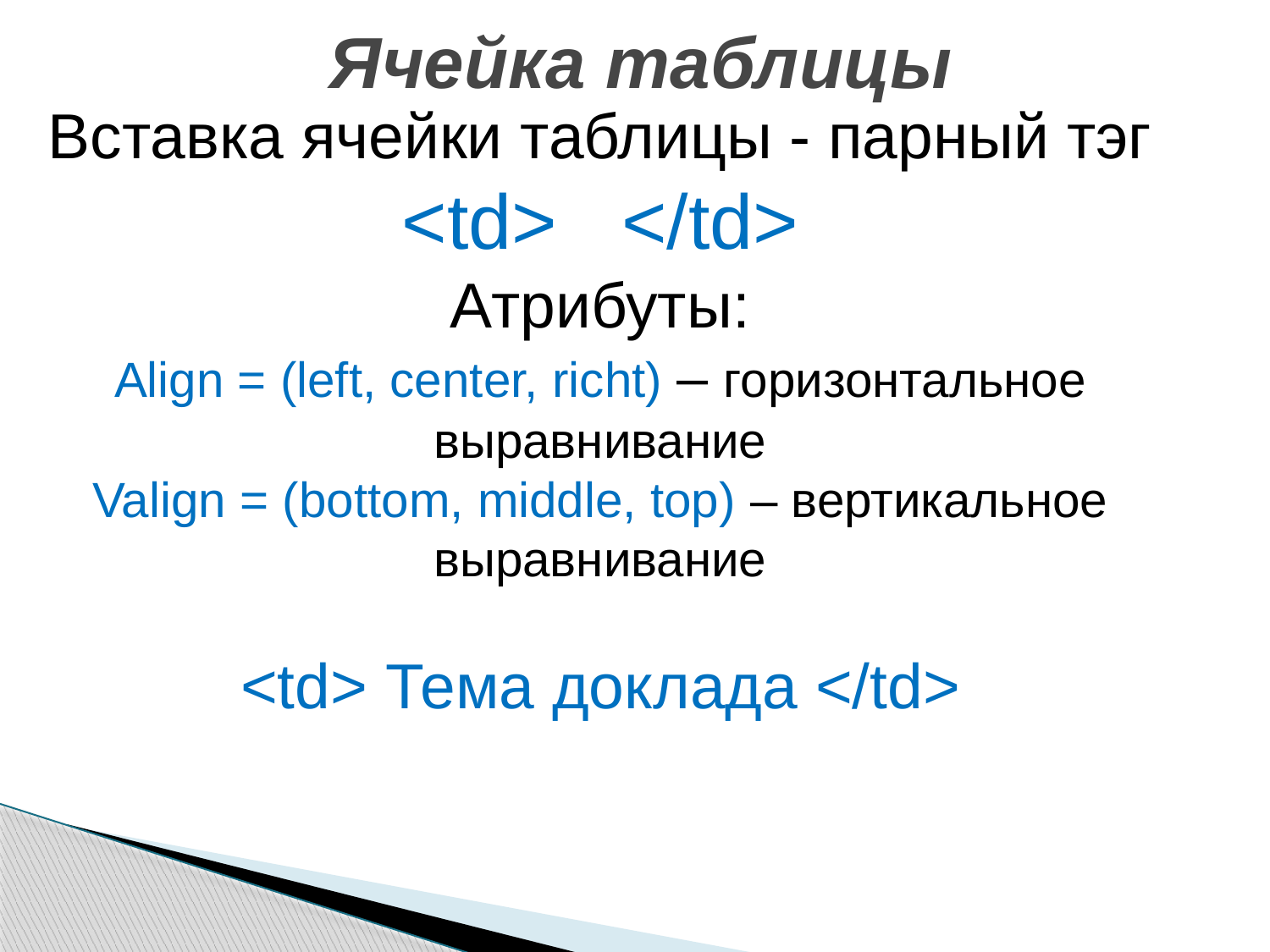

Ячейка таблицы
Вставка ячейки таблицы - парный тэг <td>   </td>
Атрибуты:
Align = (left, center, richt) – горизонтальное выравнивание
Valign = (bottom, middle, top) – вертикальное выравнивание

<td> Тема доклада </td>